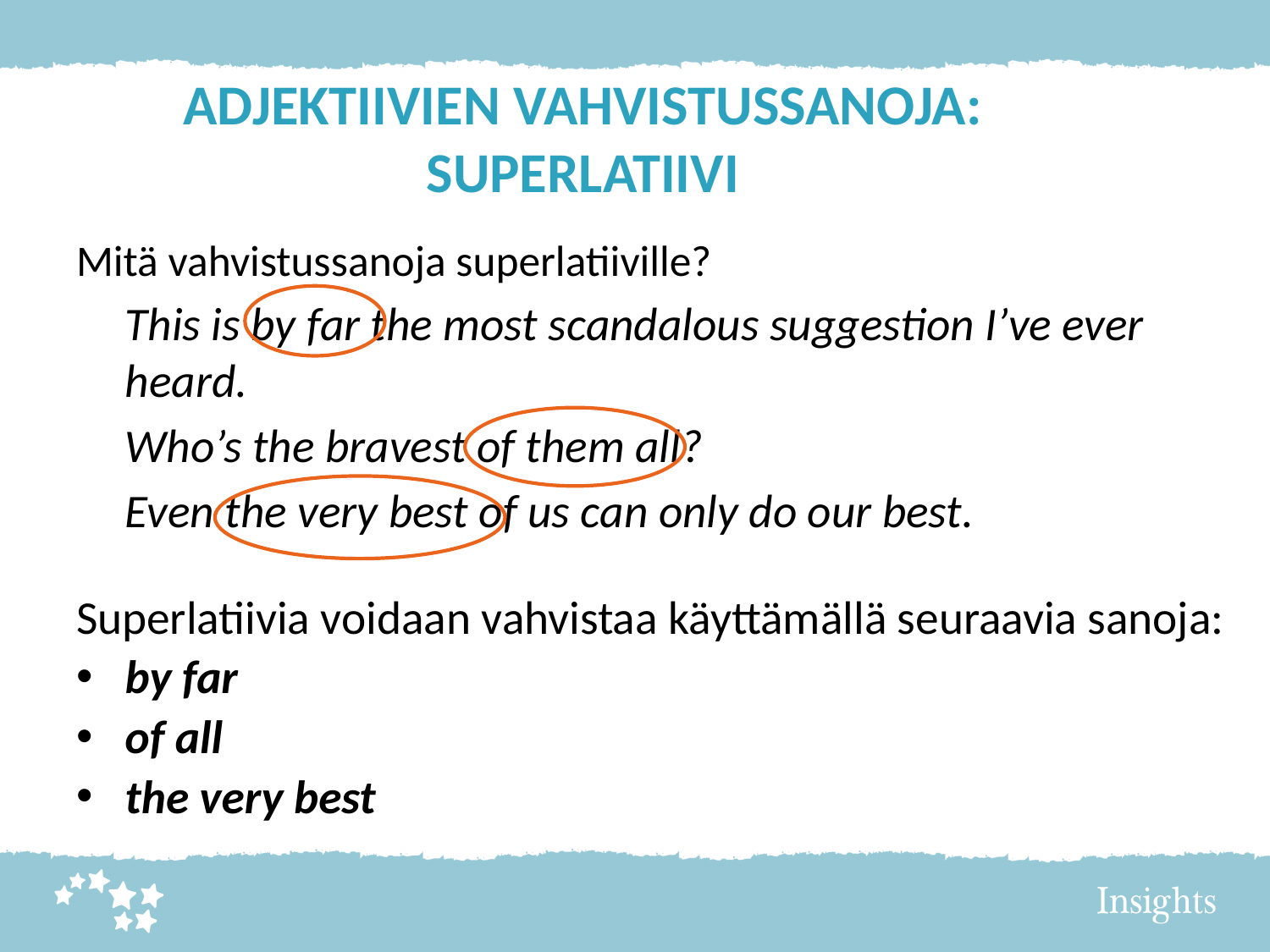

# ADJEKTIIVIEN VAHVISTUSSANOJA: SUPERLATIIVI
Mitä vahvistussanoja superlatiiville?
	This is by far the most scandalous suggestion I’ve ever 	heard.
 	Who’s the bravest of them all?
	Even the very best of us can only do our best.
Superlatiivia voidaan vahvistaa käyttämällä seuraavia sanoja:
by far
of all
the very best